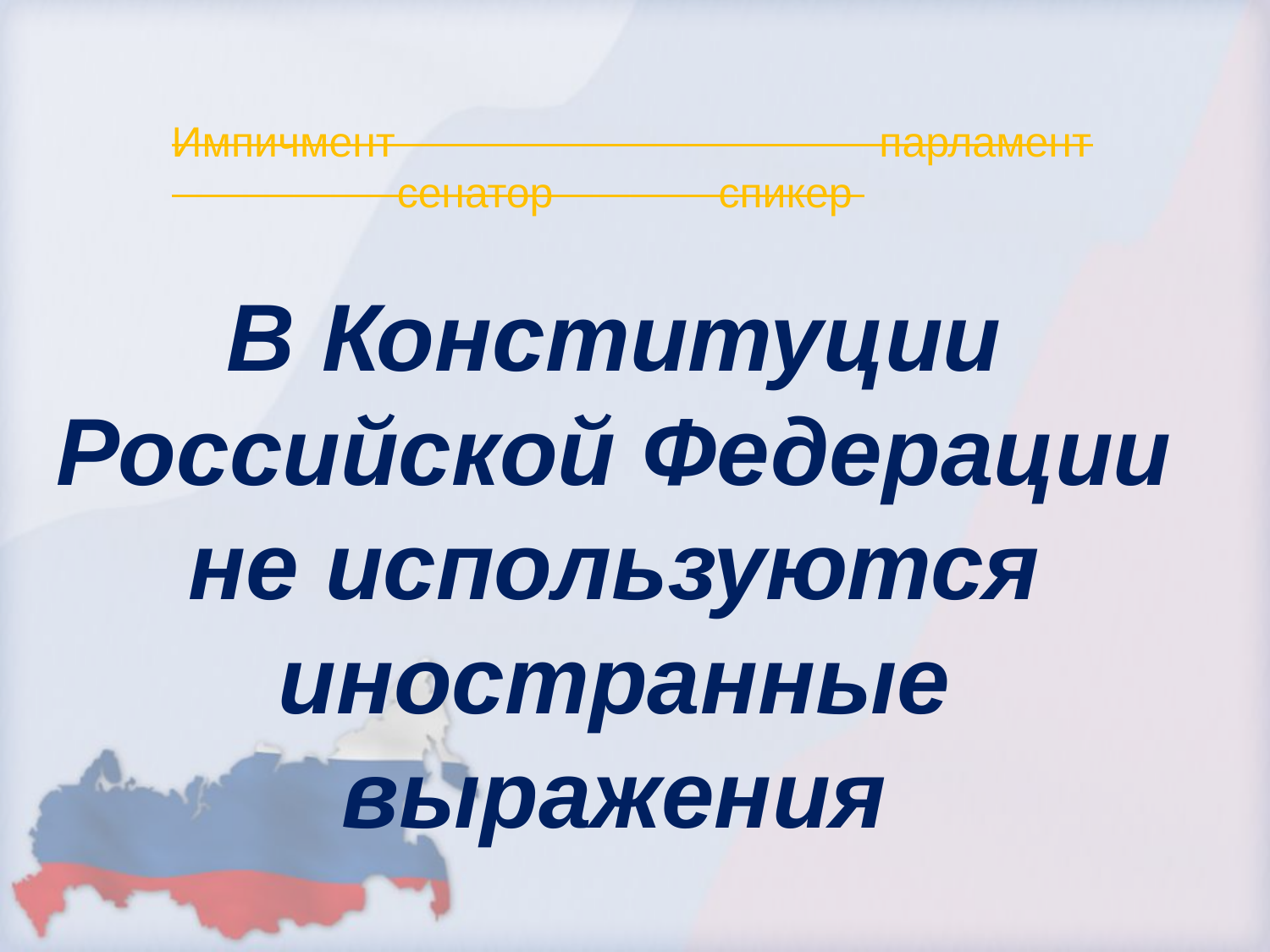

Импичмент                                         парламент
                   сенатор              спикер
В Конституции Российской Федерации не используются иностранные выражения